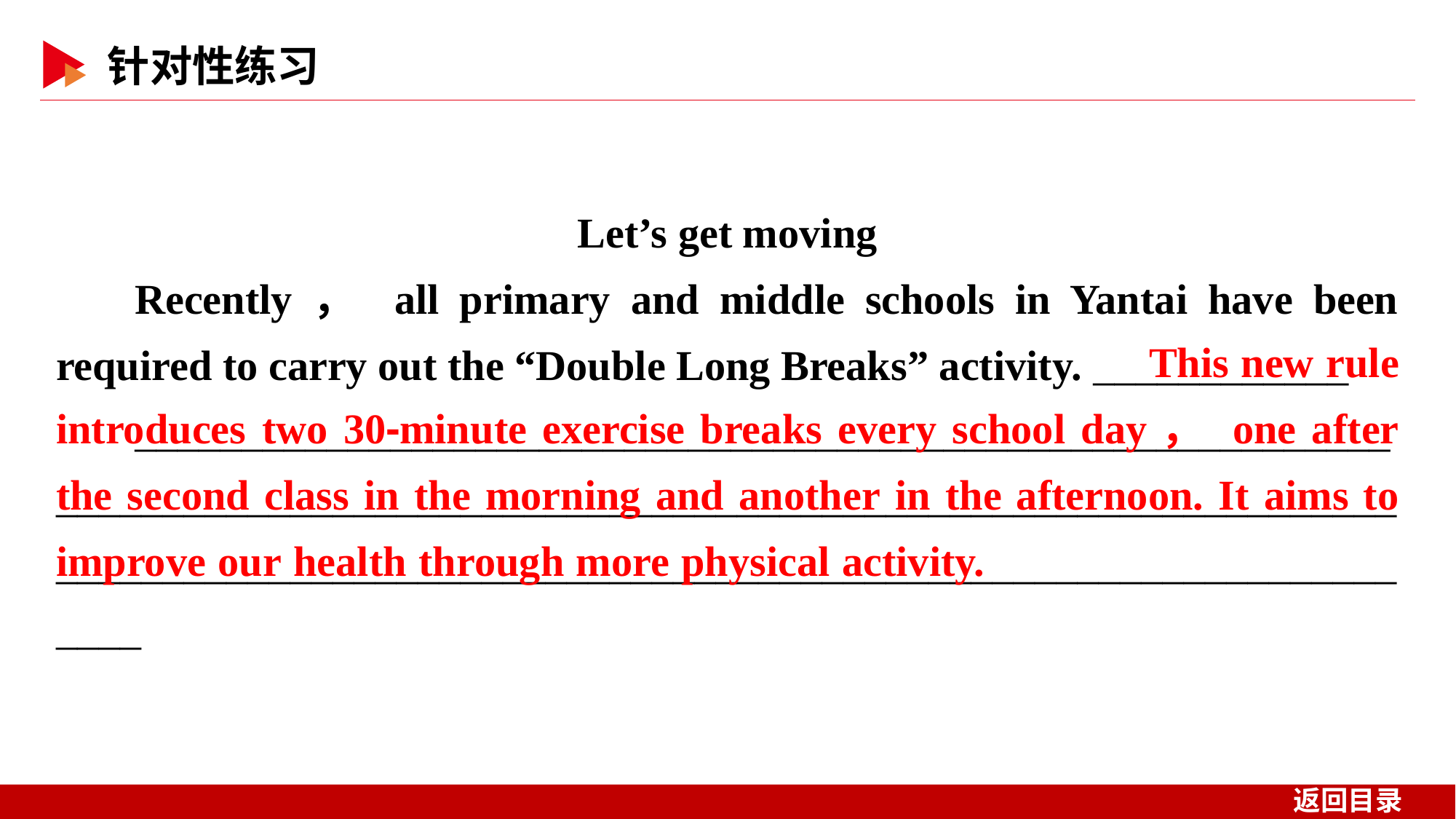

Let’s get moving
Recently， all primary and middle schools in Yantai have been required to carry out the “Double Long Breaks” activity. ____________
_____________________________________________________________________________________________________________________________________________________________________________________________
                                                                                               This new rule introduces two 30⁃minute exercise breaks every school day， one after the second class in the morning and another in the afternoon. It aims to improve our health through more physical activity.